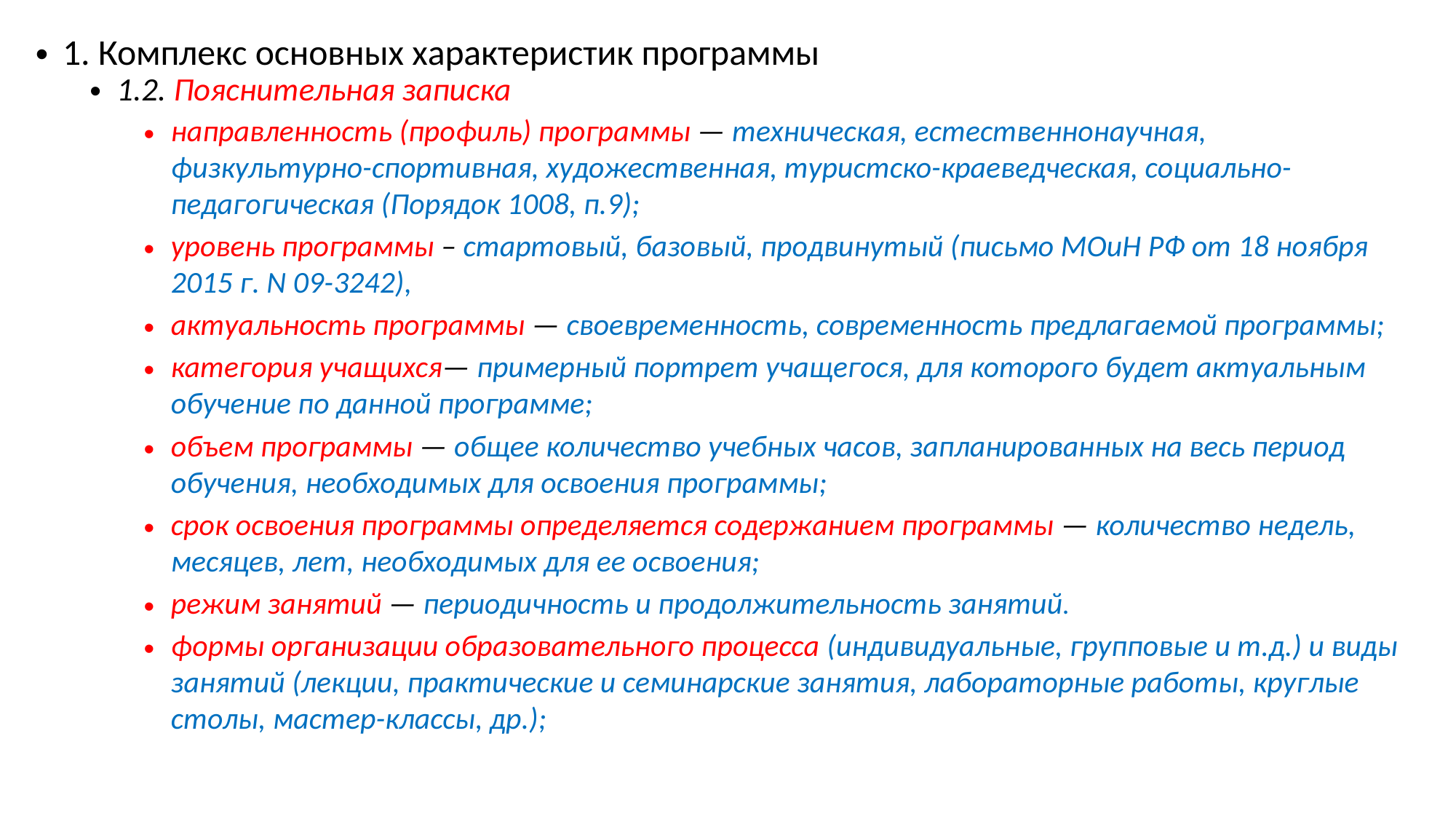

1. Комплекс основных характеристик программы
1.2. Пояснительная записка
направленность (профиль) программы — техническая, естественнонаучная, физкультурно-спортивная, художественная, туристско-краеведческая, социально-педагогическая (Порядок 1008, п.9);
уровень программы – стартовый, базовый, продвинутый (письмо МОиН РФ от 18 ноября 2015 г. N 09-3242),
актуальность программы — своевременность, современность предлагаемой программы;
категория учащихся— примерный портрет учащегося, для которого будет актуальным обучение по данной программе;
объем программы — общее количество учебных часов, запланированных на весь период обучения, необходимых для освоения программы;
срок освоения программы определяется содержанием программы — количество недель, месяцев, лет, необходимых для ее освоения;
режим занятий — периодичность и продолжительность занятий.
формы организации образовательного процесса (индивидуальные, групповые и т.д.) и виды занятий (лекции, практические и семинарские занятия, лабораторные работы, круглые столы, мастер-классы, др.);